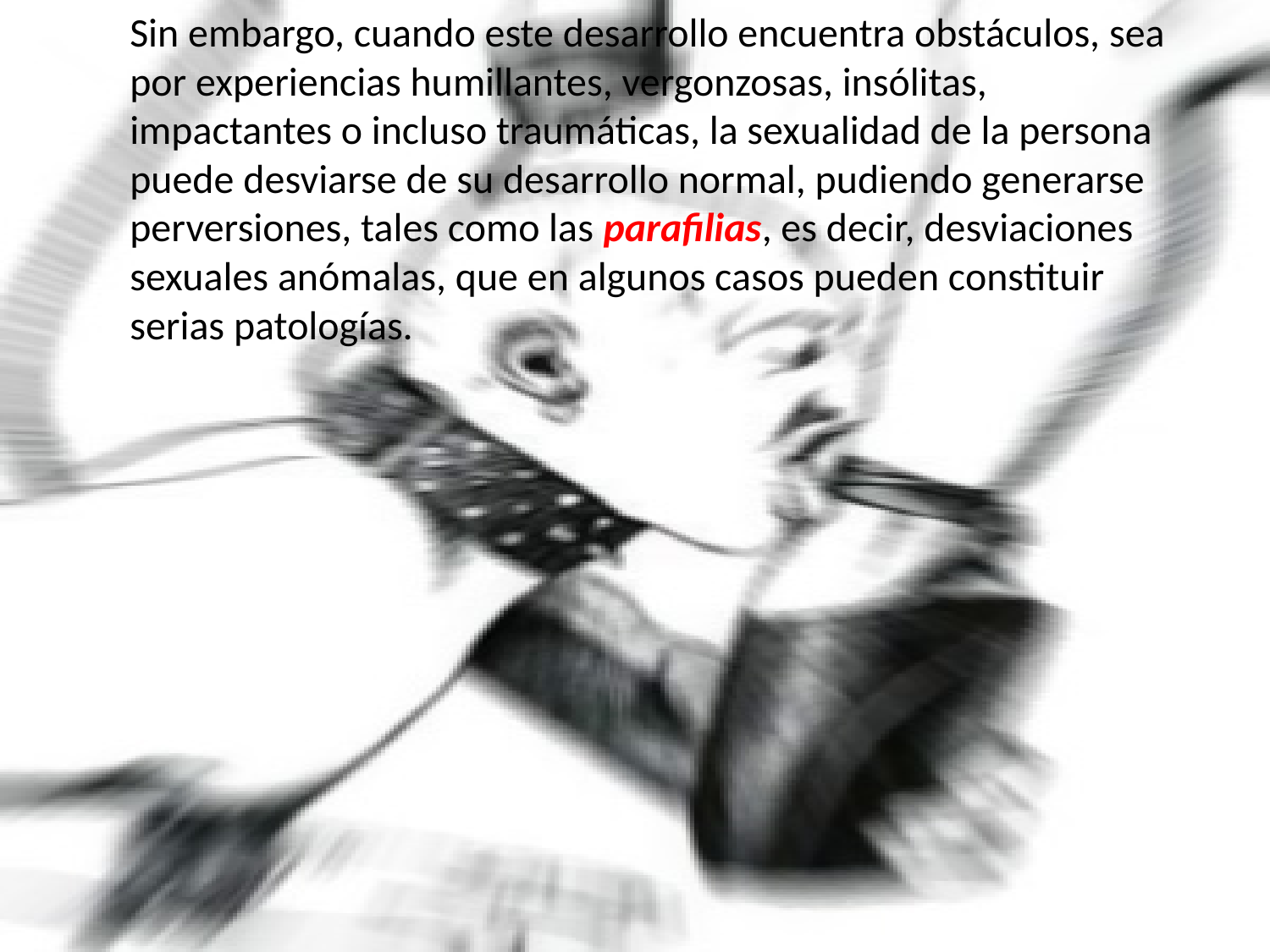

Sin embargo, cuando este desarrollo encuentra obstáculos, sea por experiencias humillantes, vergonzosas, insólitas, impactantes o incluso traumáticas, la sexualidad de la persona puede desviarse de su desarrollo normal, pudiendo generarse perversiones, tales como las parafilias, es decir, desviaciones sexuales anómalas, que en algunos casos pueden constituir serias patologías.